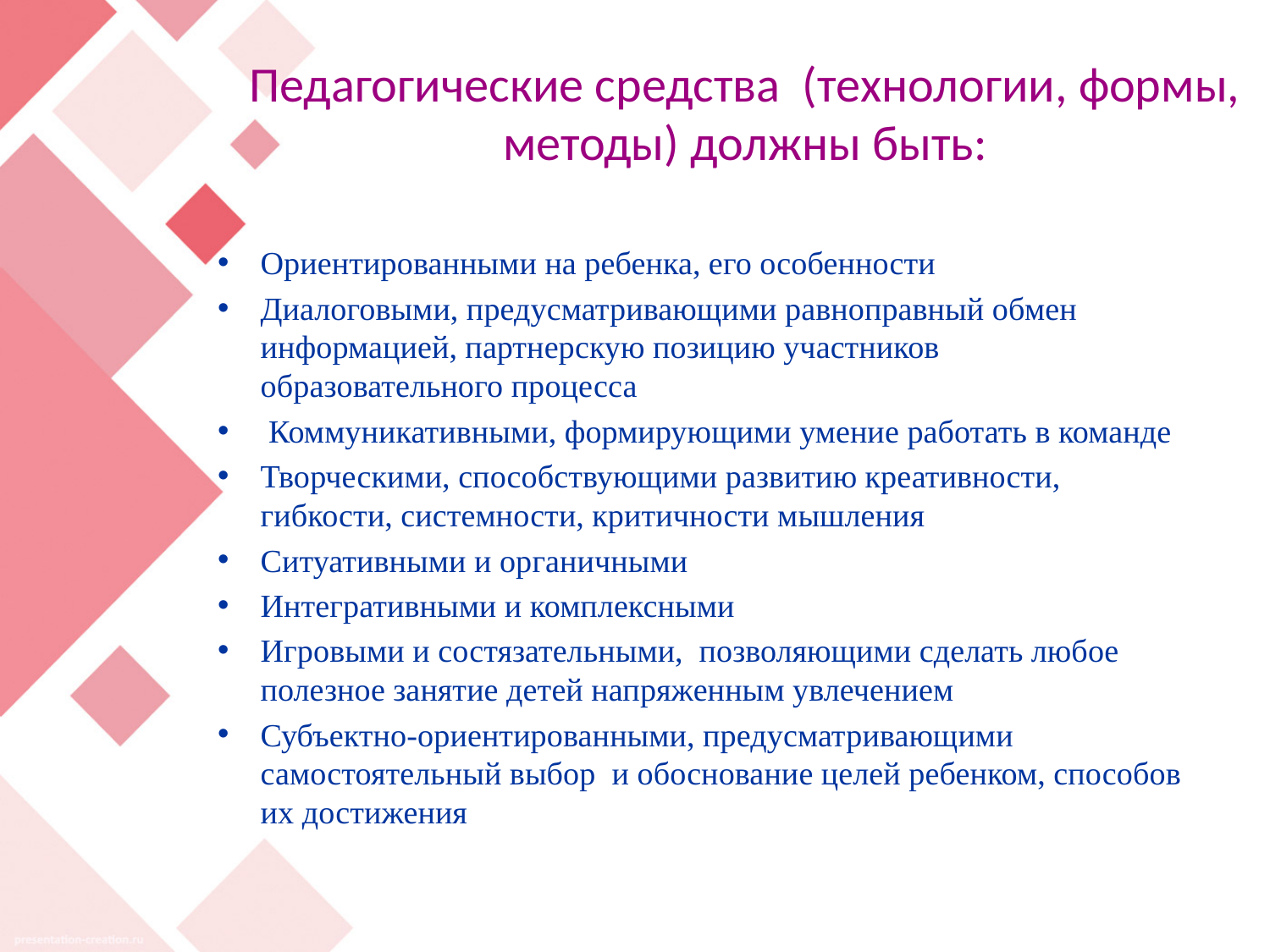

# Педагогические средства  (технологии, формы, методы) должны быть:
Ориентированными на ребенка, его особенности
Диалоговыми, предусматривающими равноправный обмен информацией, партнерскую позицию участников образовательного процесса
 Коммуникативными, формирующими умение работать в команде
Творческими, способствующими развитию креативности, гибкости, системности, критичности мышления
Ситуативными и органичными
Интегративными и комплексными
Игровыми и состязательными,  позволяющими сделать любое полезное занятие детей напряженным увлечением
Субъектно-ориентированными, предусматривающими самостоятельный выбор  и обоснование целей ребенком, способов их достижения